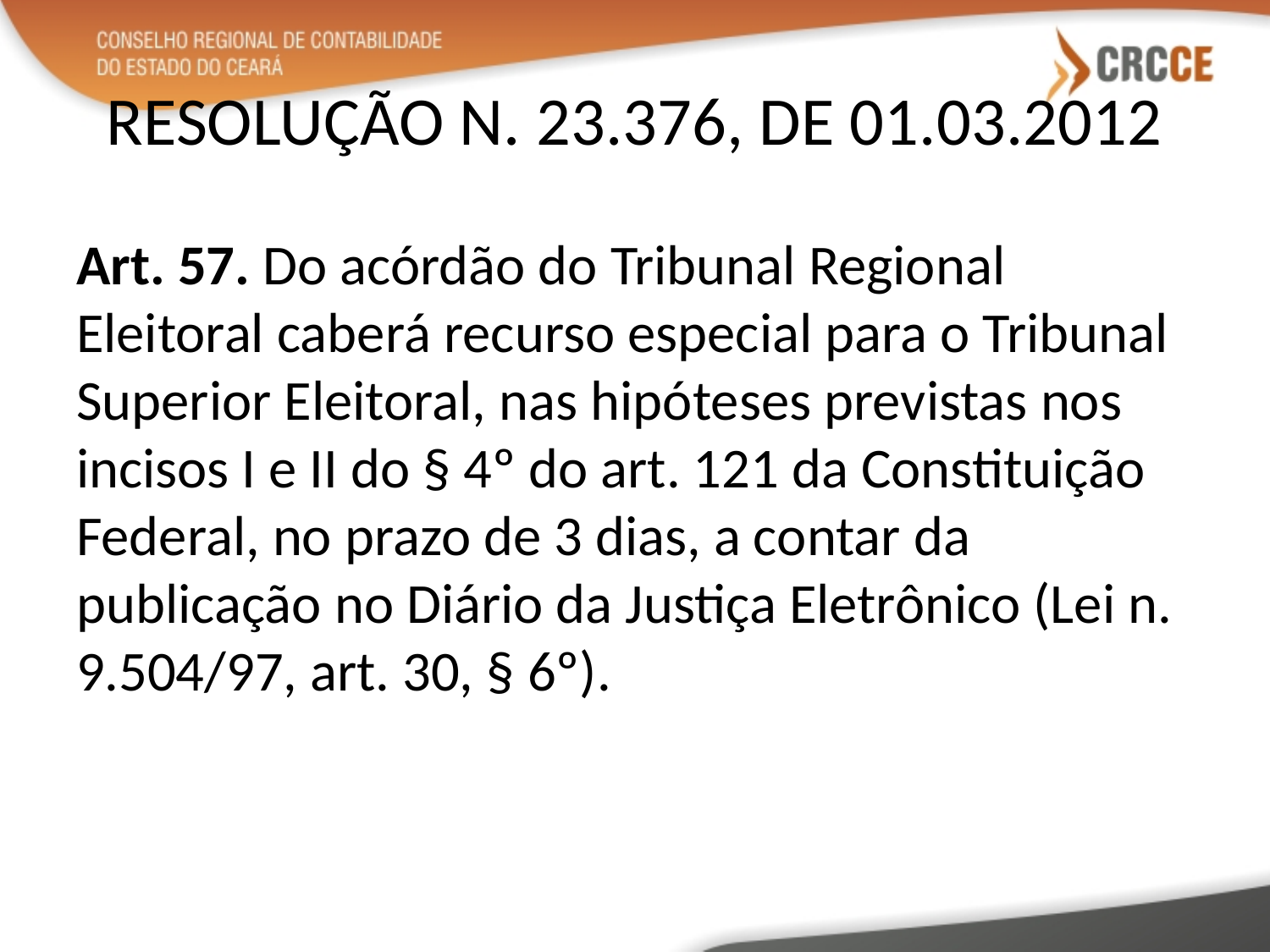

# RESOLUÇÃO N. 23.376, DE 01.03.2012
Art. 57. Do acórdão do Tribunal Regional Eleitoral caberá recurso especial para o Tribunal Superior Eleitoral, nas hipóteses previstas nos incisos I e II do § 4º do art. 121 da Constituição Federal, no prazo de 3 dias, a contar da publicação no Diário da Justiça Eletrônico (Lei n. 9.504/97, art. 30, § 6º).